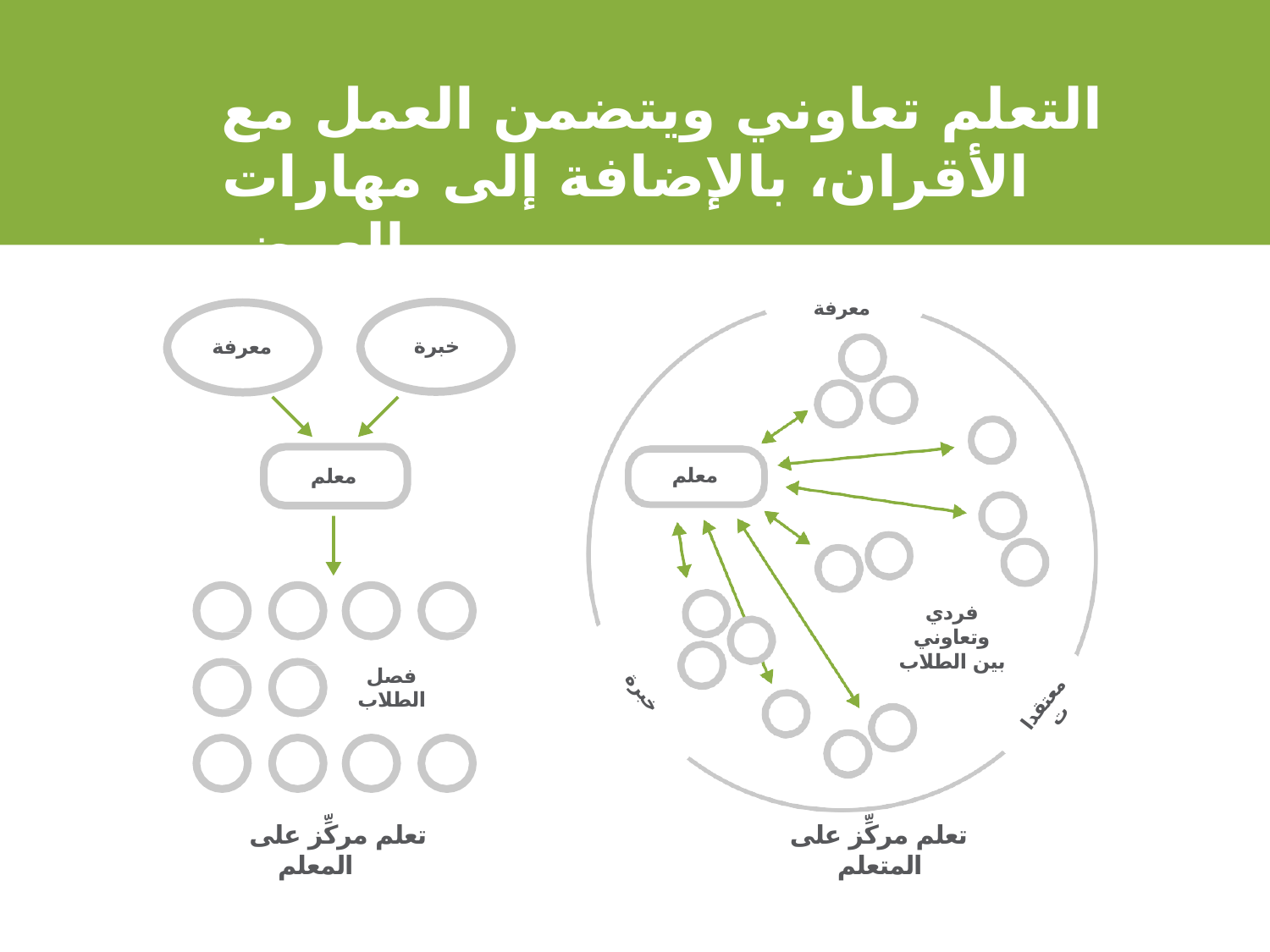

# التعلم تعاوني ويتضمن العمل مع الأقران، بالإضافة إلى مهارات العرض
معرفة

خبرة
معرفة

معلم
معلم

فردي وتعاوني بين الطلاب

فصل الطلاب
خبرة
معتقدات

تعلم مركِّز على المعلم
تعلم مركِّز على المتعلم